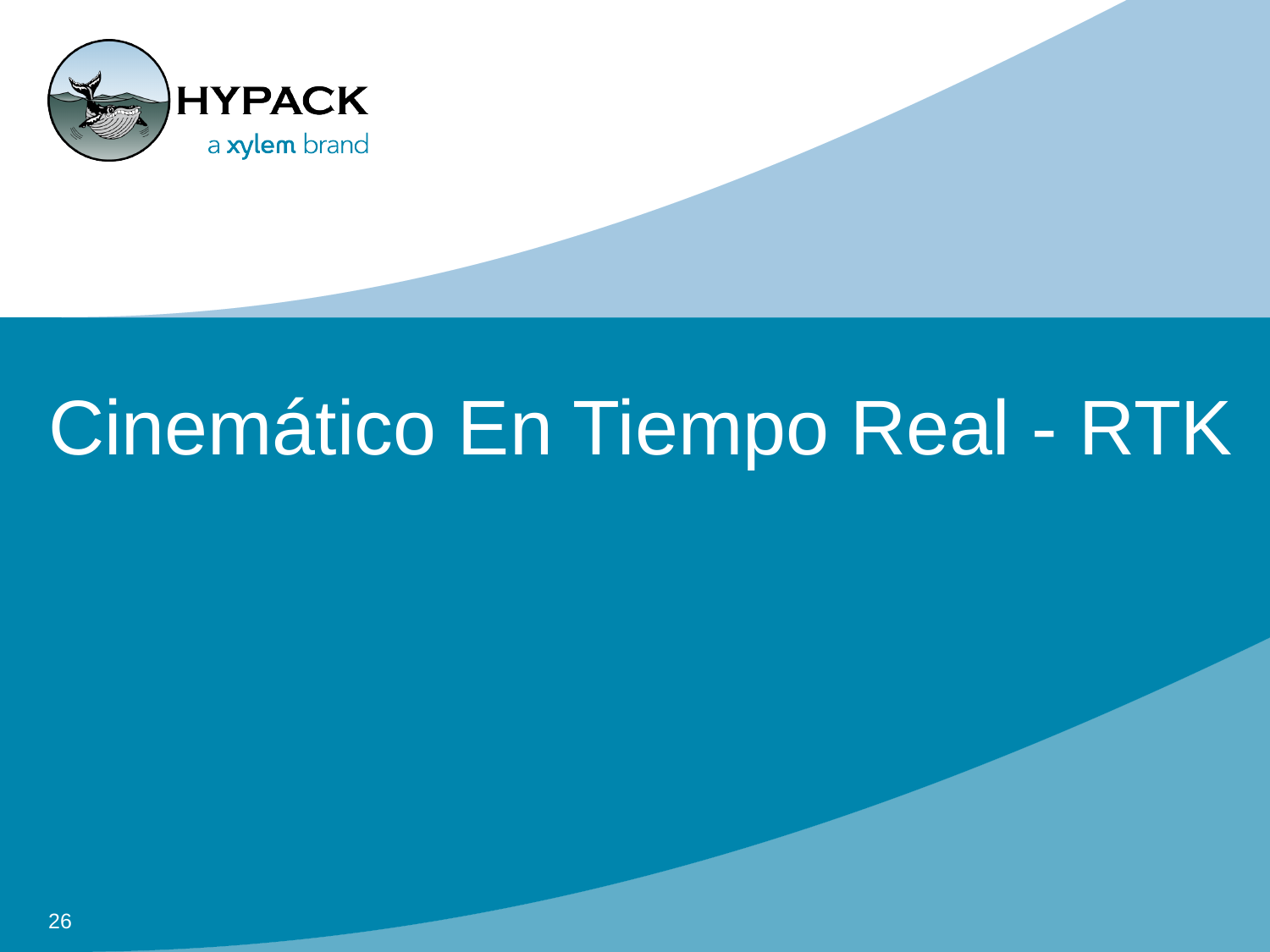

# Cinemático En Tiempo Real - RTK
26